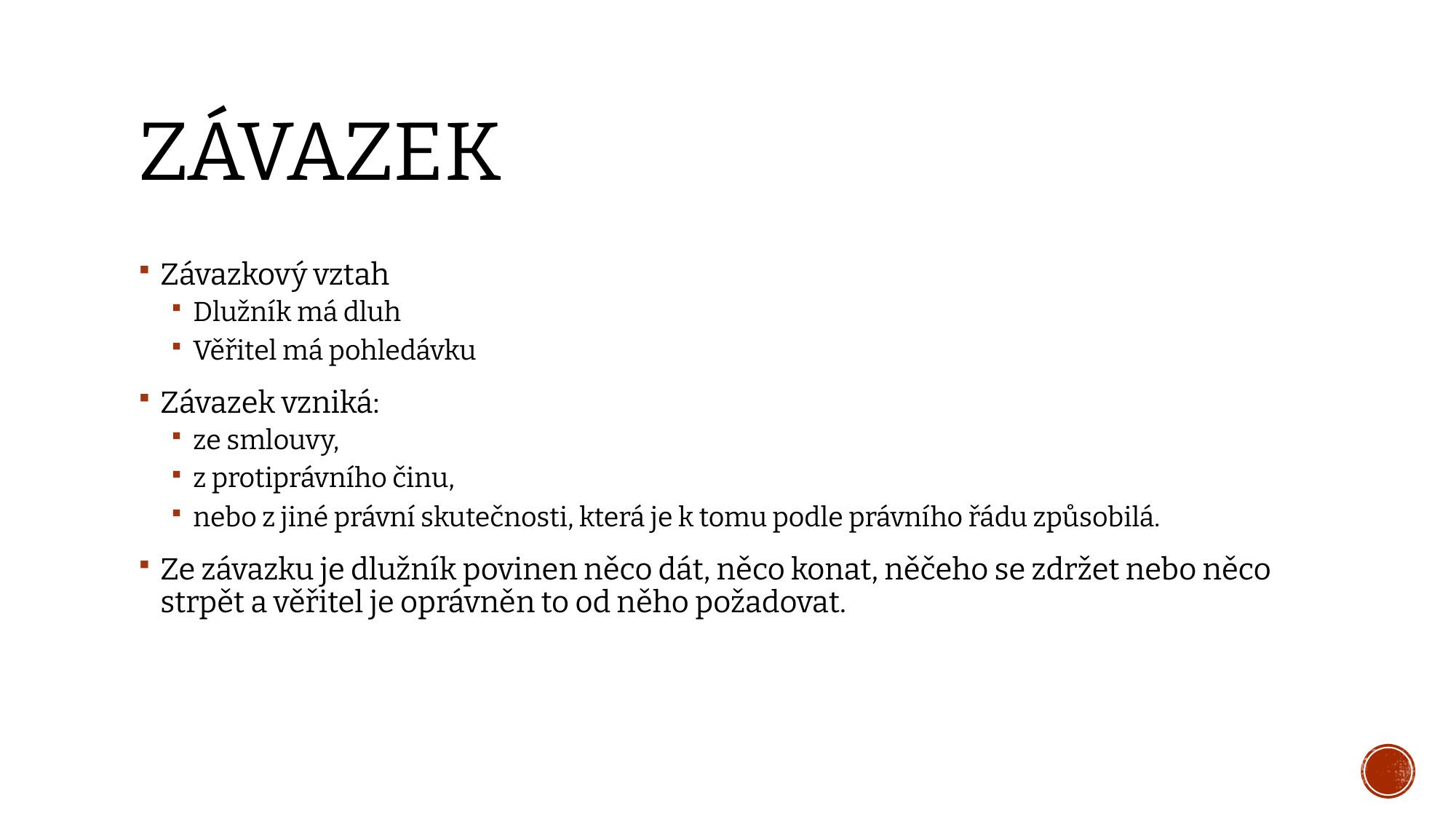

# Závazek
Závazkový vztah
Dlužník má dluh
Věřitel má pohledávku
Závazek vzniká:
ze smlouvy,
z protiprávního činu,
nebo z jiné právní skutečnosti, která je k tomu podle právního řádu způsobilá.
Ze závazku je dlužník povinen něco dát, něco konat, něčeho se zdržet nebo něco strpět a věřitel je oprávněn to od něho požadovat.